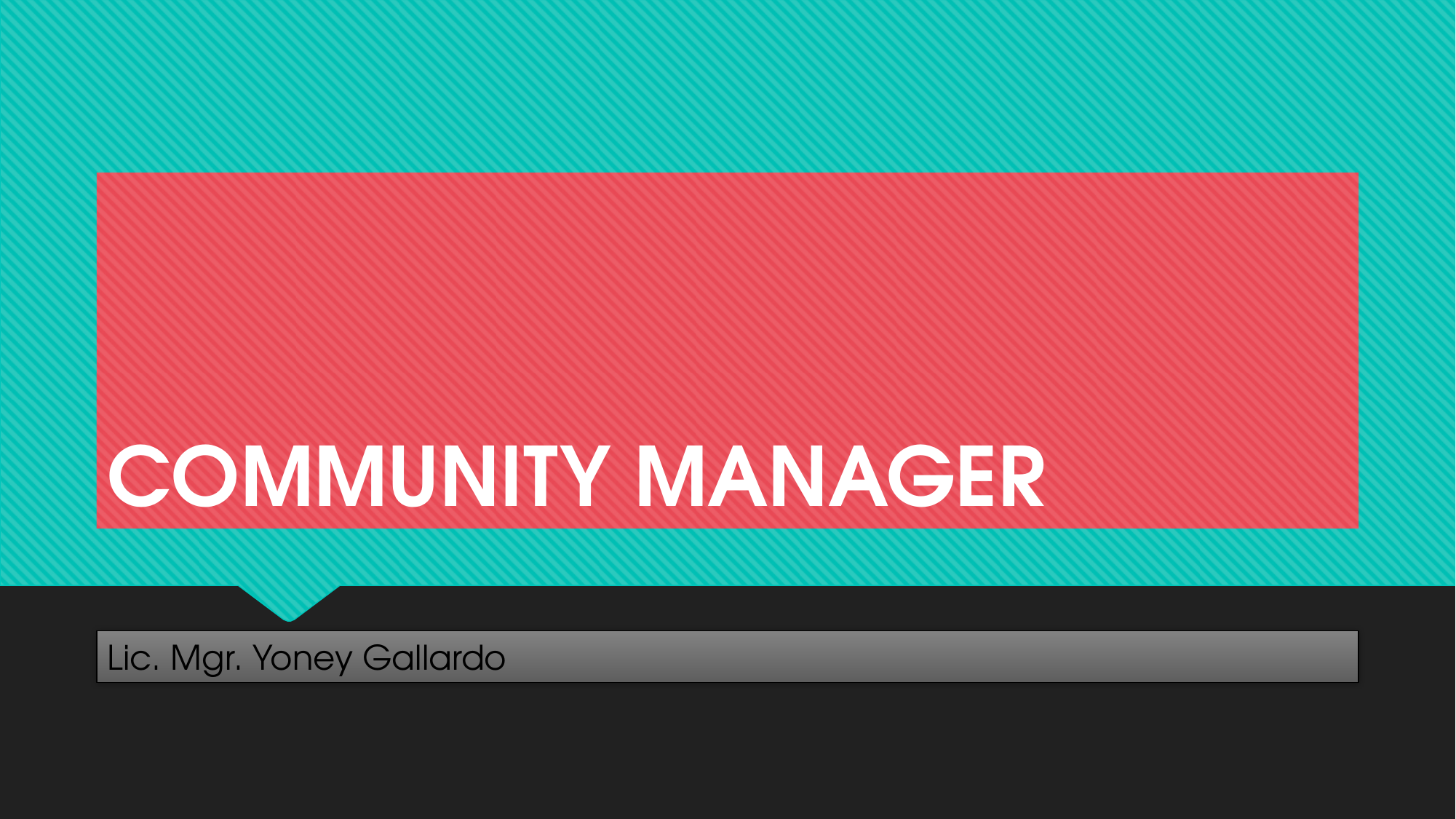

# COMMUNITY MANAGER
Lic. Mgr. Yoney Gallardo